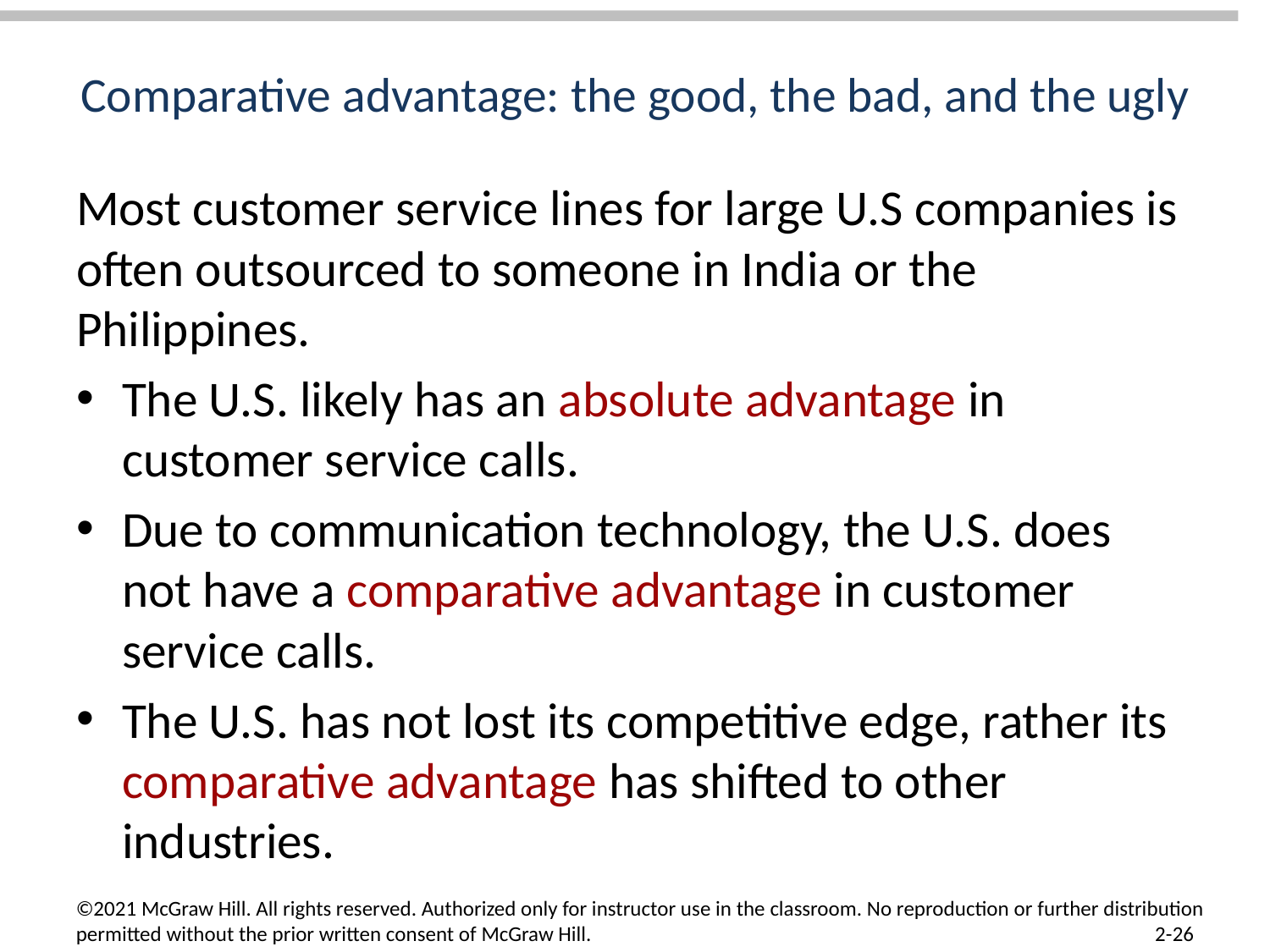

# Comparative advantage: the good, the bad, and the ugly
Most customer service lines for large U.S companies is often outsourced to someone in India or the Philippines.
The U.S. likely has an absolute advantage in customer service calls.
Due to communication technology, the U.S. does not have a comparative advantage in customer service calls.
The U.S. has not lost its competitive edge, rather its comparative advantage has shifted to other industries.